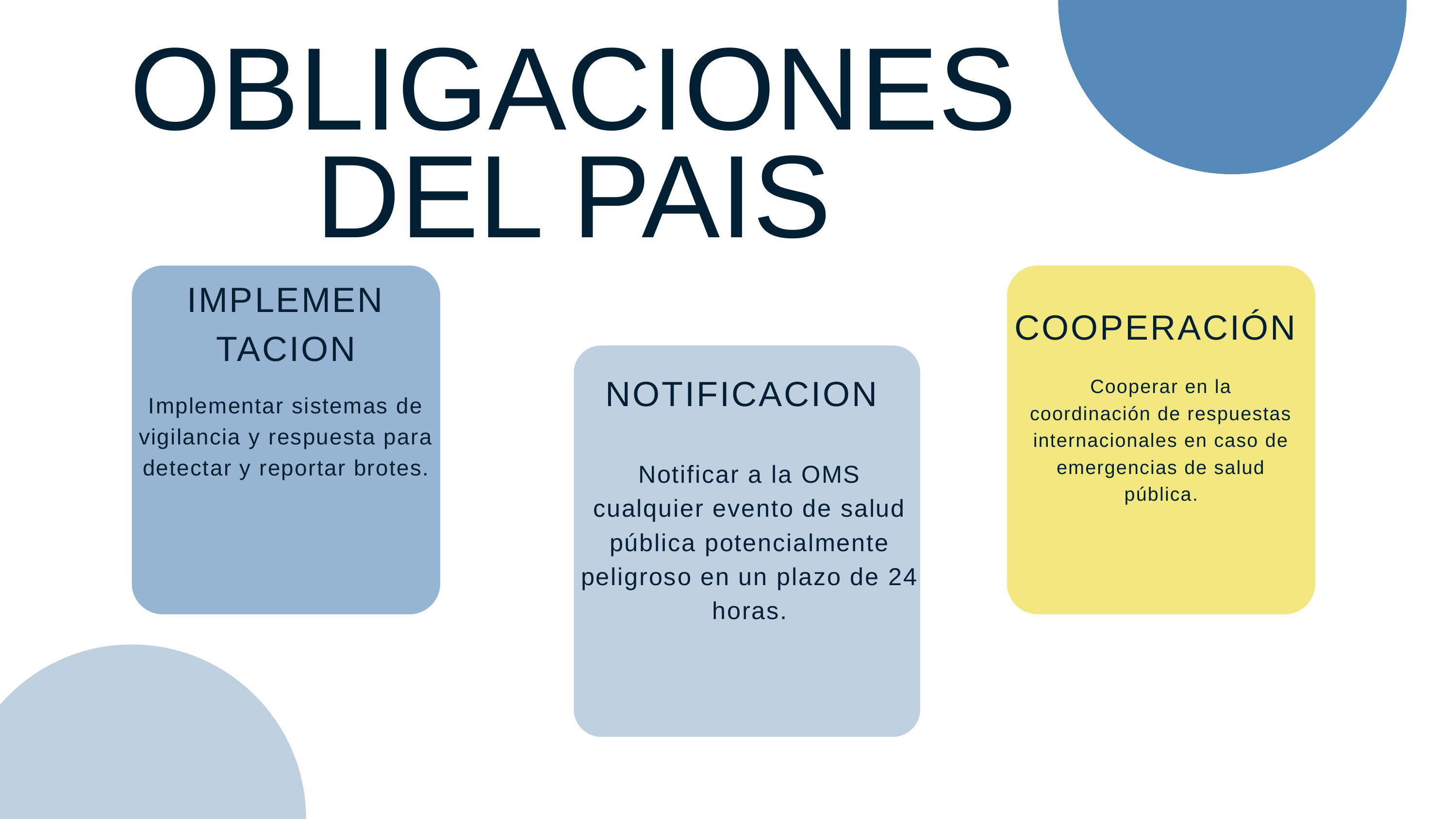

OBLIGACIONES DEL PAIS

IMPLEMENTACION
COOPERACIÓN

NOTIFICACION
Cooperar en la coordinación de respuestas internacionales en caso de emergencias de salud pública.

Implementar sistemas de vigilancia y respuesta para detectar y reportar brotes.

Notificar a la OMS cualquier evento de salud pública potencialmente peligroso en un plazo de 24 horas.